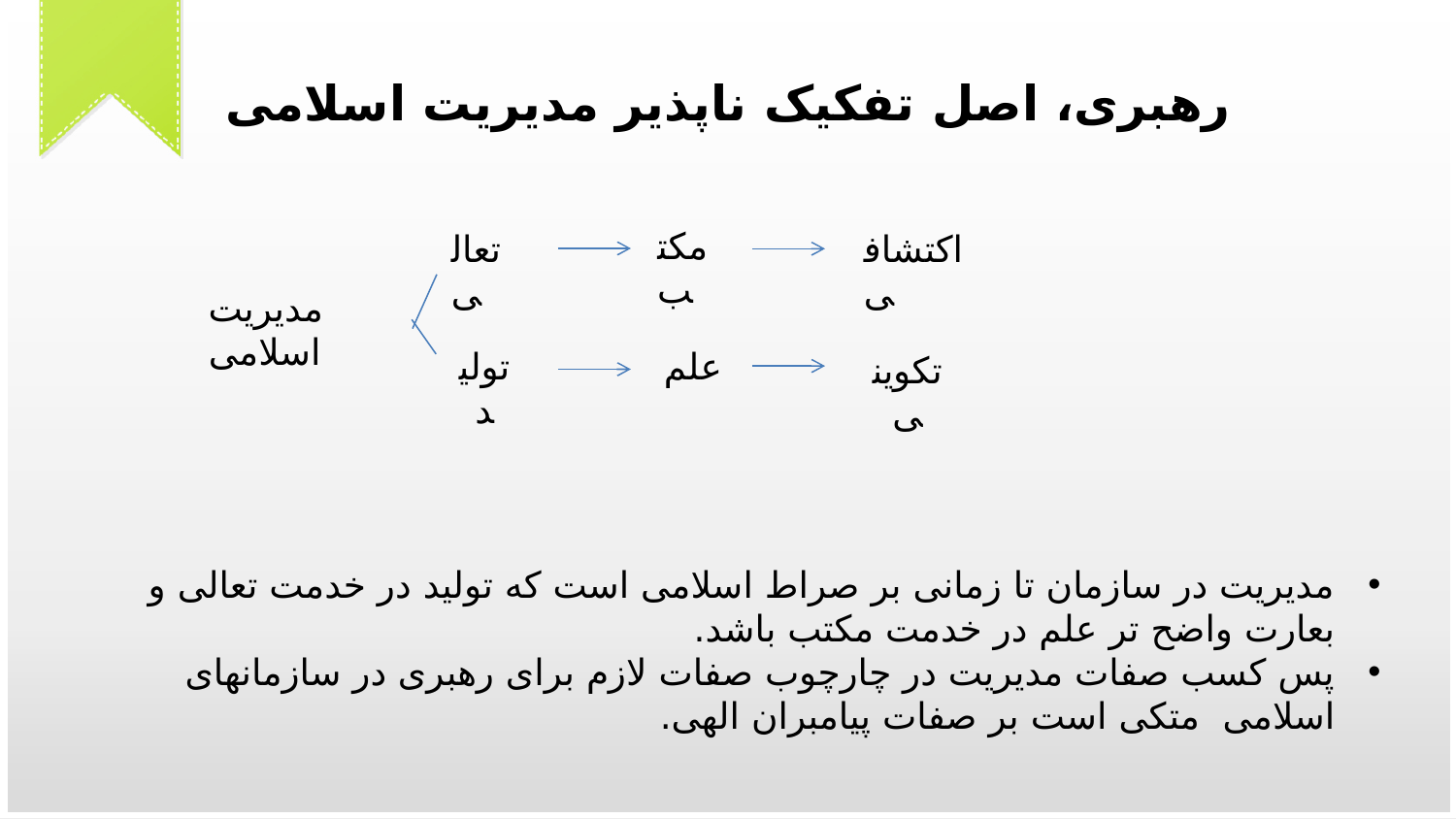

# رهبری، اصل تفکیک ناپذیر مدیریت اسلامی
مکتب
تعالی
اکتشافی
مدیریت اسلامی
علم
تولید
تکوینی
مدیریت در سازمان تا زمانی بر صراط اسلامی است که تولید در خدمت تعالی و بعارت واضح تر علم در خدمت مکتب باشد.
پس کسب صفات مدیریت در چارچوب صفات لازم برای رهبری در سازمانهای اسلامی  متکی است بر صفات پیامبران الهی.